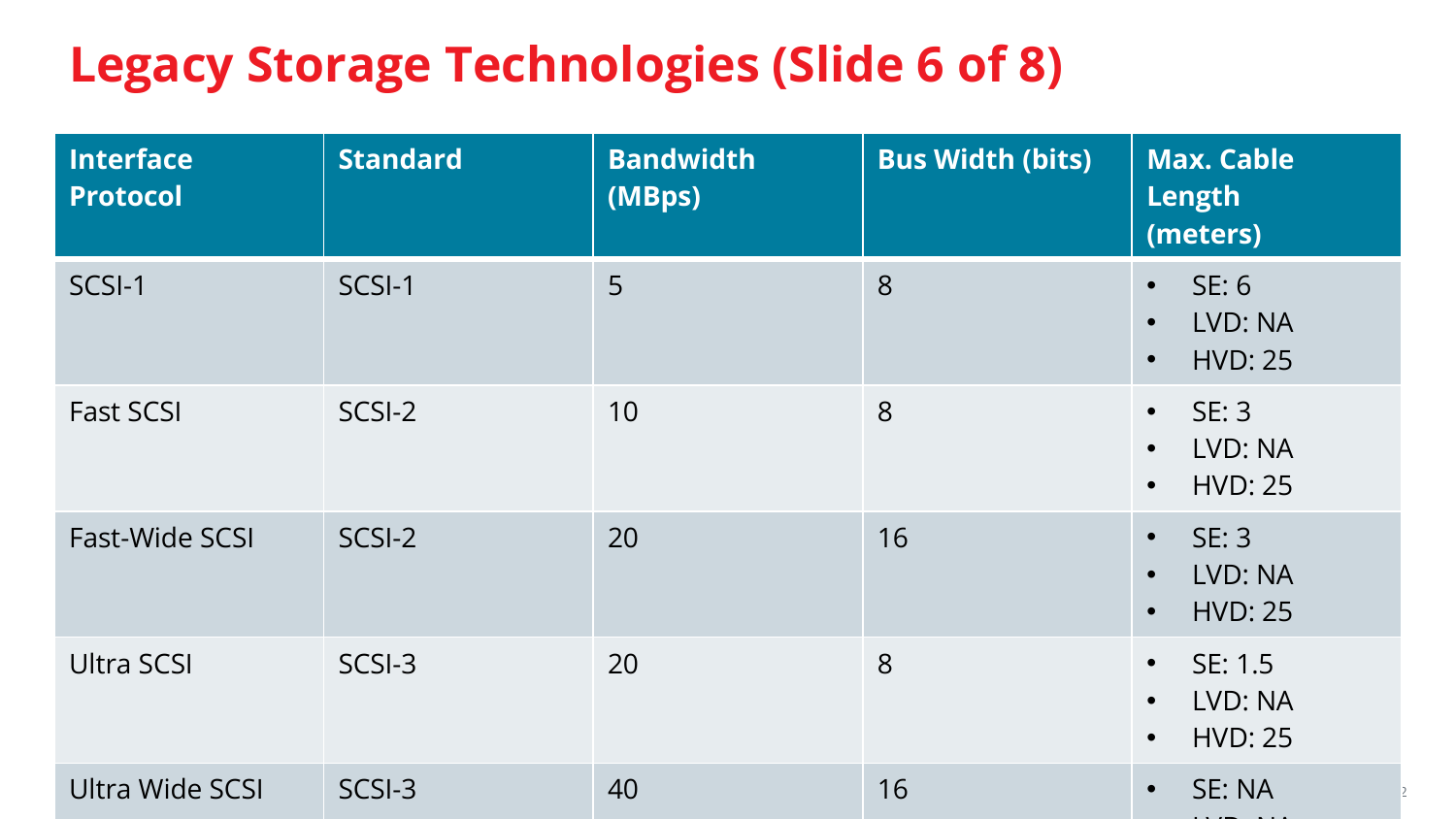

# Legacy Storage Technologies (Slide 6 of 8)
| Interface Protocol | Standard | Bandwidth (MBps) | Bus Width (bits) | Max. Cable Length (meters) |
| --- | --- | --- | --- | --- |
| SCSI-1 | SCSI-1 | 5 | 8 | SE: 6 LVD: NA HVD: 25 |
| Fast SCSI | SCSI-2 | 10 | 8 | SE: 3 LVD: NA HVD: 25 |
| Fast-Wide SCSI | SCSI-2 | 20 | 16 | SE: 3 LVD: NA HVD: 25 |
| Ultra SCSI | SCSI-3 | 20 | 8 | SE: 1.5 LVD: NA HVD: 25 |
| Ultra Wide SCSI | SCSI-3 | 40 | 16 | SE: NA LVD: NA HVD: 25 |
42